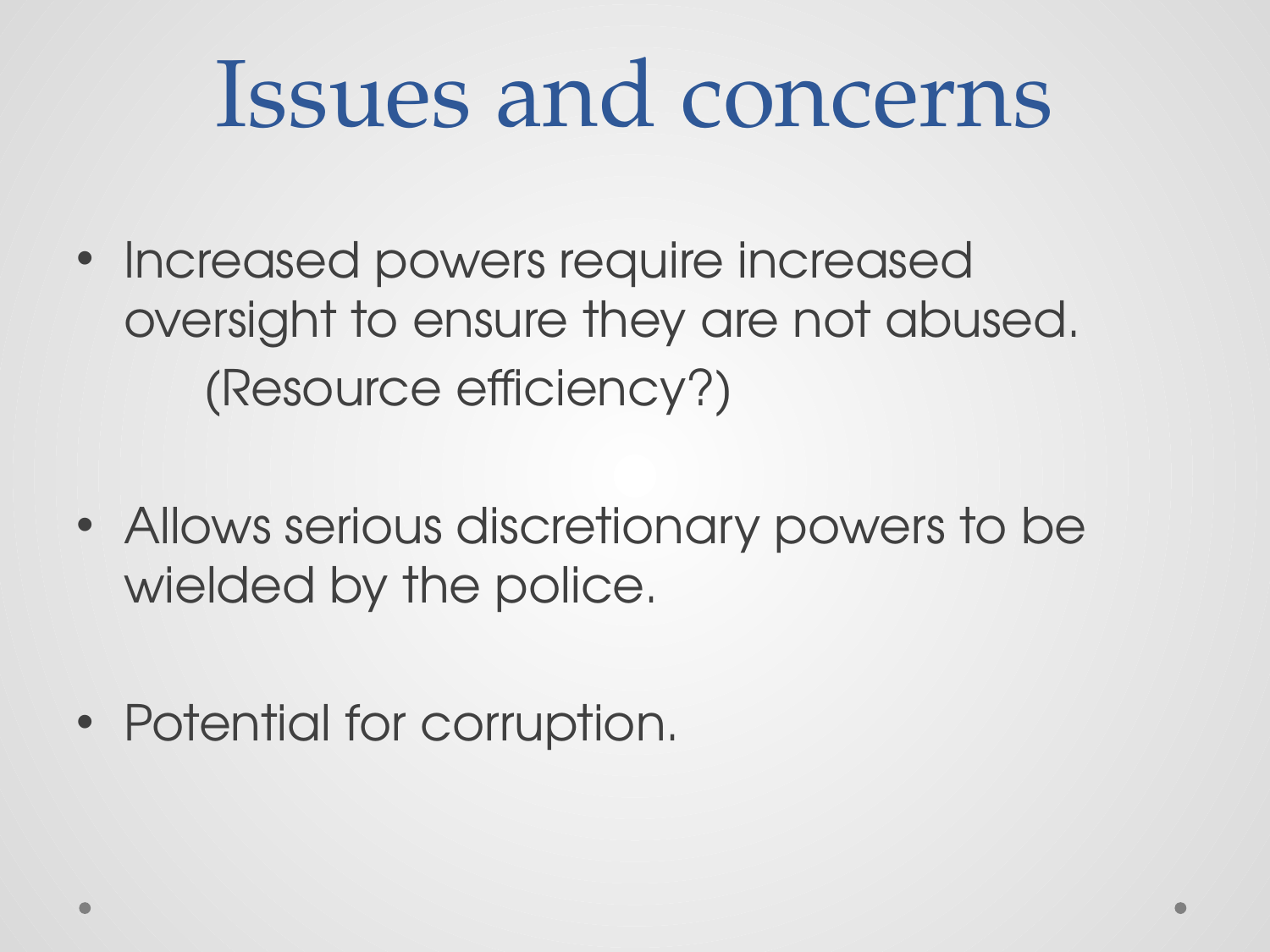

# Issues and concerns
Increased powers require increased oversight to ensure they are not abused.
	(Resource efficiency?)

Allows serious discretionary powers to be wielded by the police.

Potential for corruption.